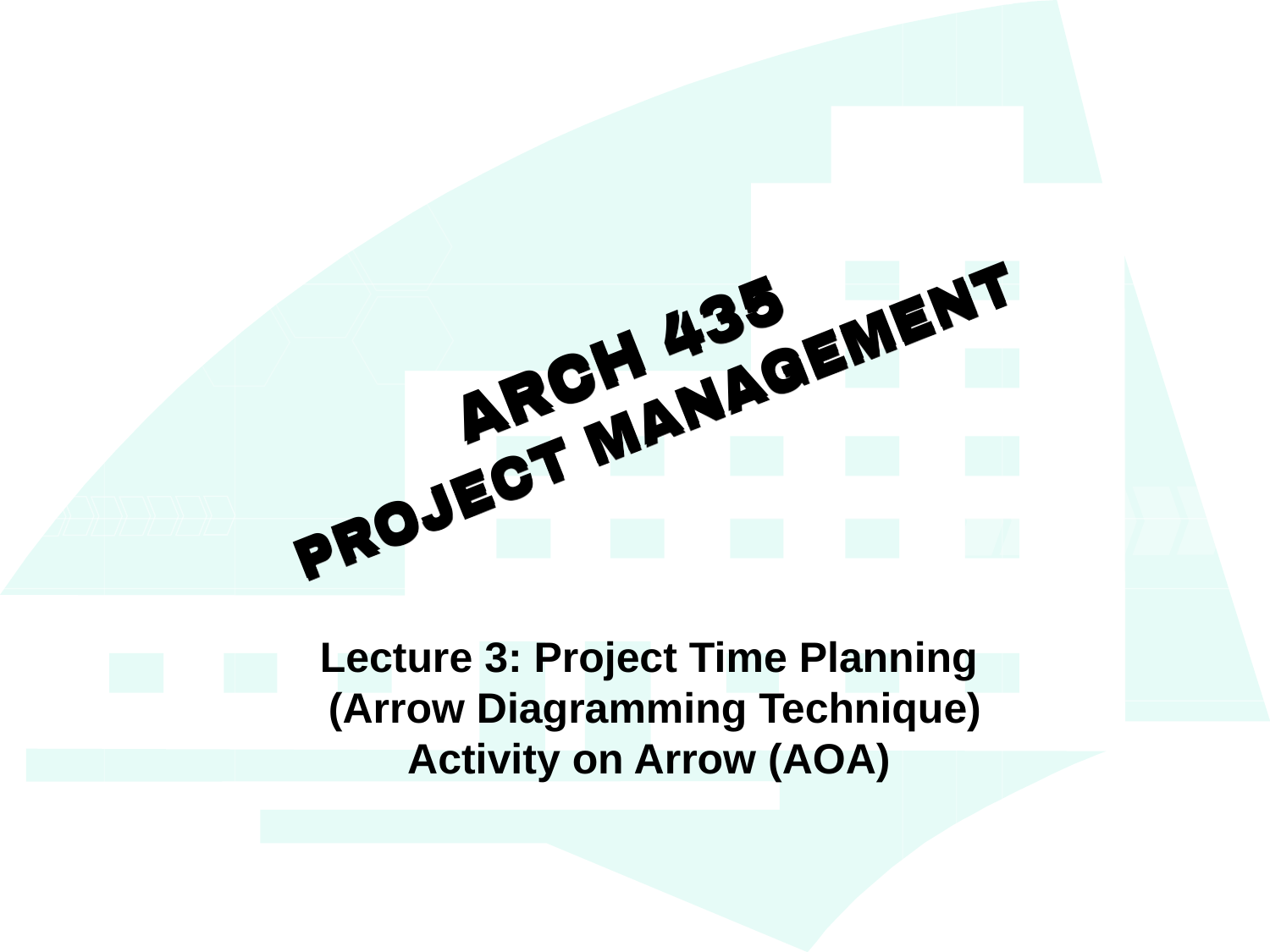

ARCH 435
 PROJECT MANAGEMENT
Lecture 3: Project Time Planning
 (Arrow Diagramming Technique)
Activity on Arrow (AOA)
1